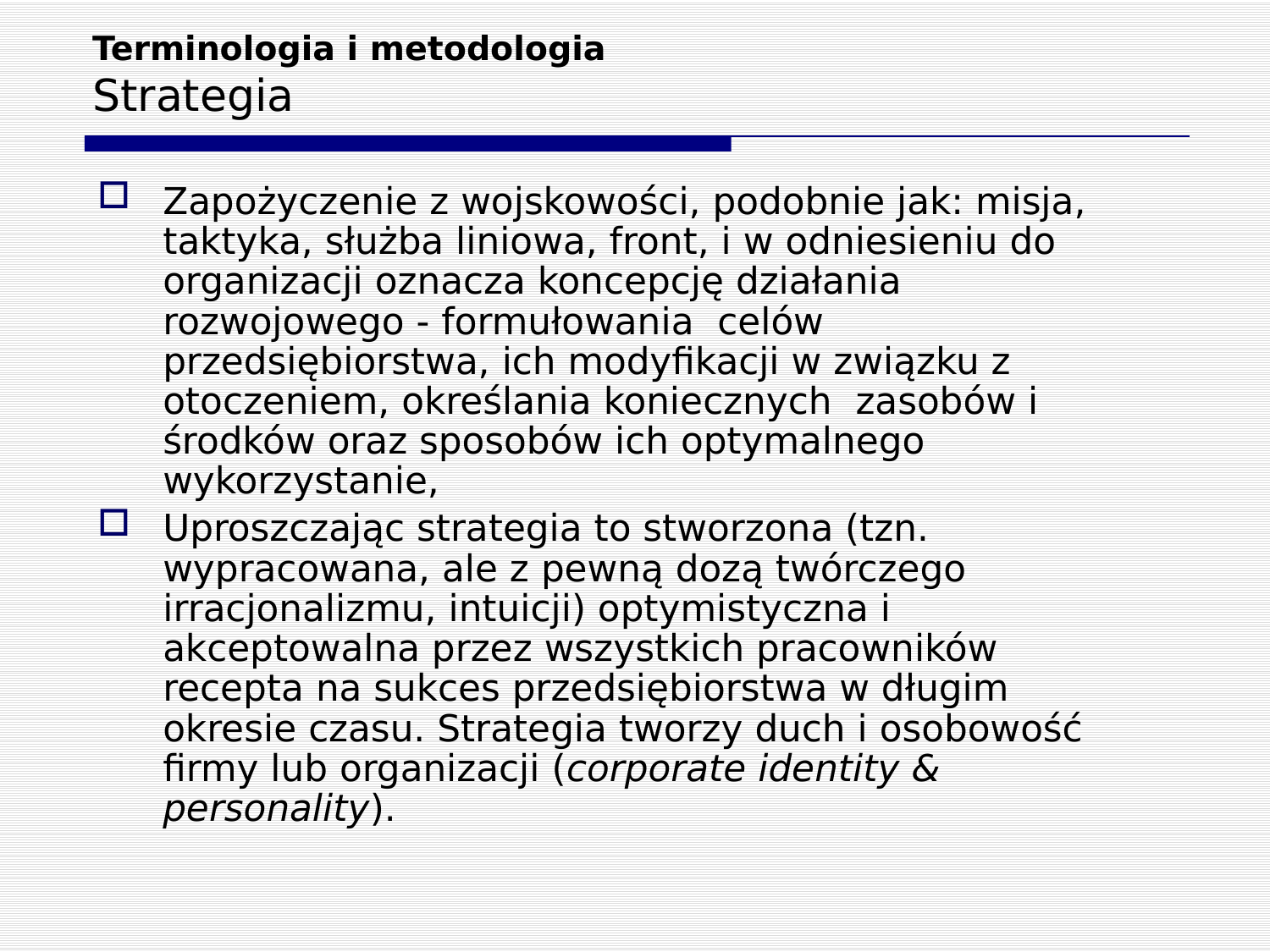

# Terminologia i metodologia Strategia
Zapożyczenie z wojskowości, podobnie jak: misja, taktyka, służba liniowa, front, i w odniesieniu do organizacji oznacza koncepcję działania rozwojowego - formułowania  celów przedsiębiorstwa, ich modyfikacji w związku z otoczeniem, określania koniecznych  zasobów i środków oraz sposobów ich optymalnego wykorzystanie,
Uproszczając strategia to stworzona (tzn. wypracowana, ale z pewną dozą twórczego irracjonalizmu, intuicji) optymistyczna i akceptowalna przez wszystkich pracowników recepta na sukces przedsiębiorstwa w długim okresie czasu. Strategia tworzy duch i osobowość firmy lub organizacji (corporate identity & personality).